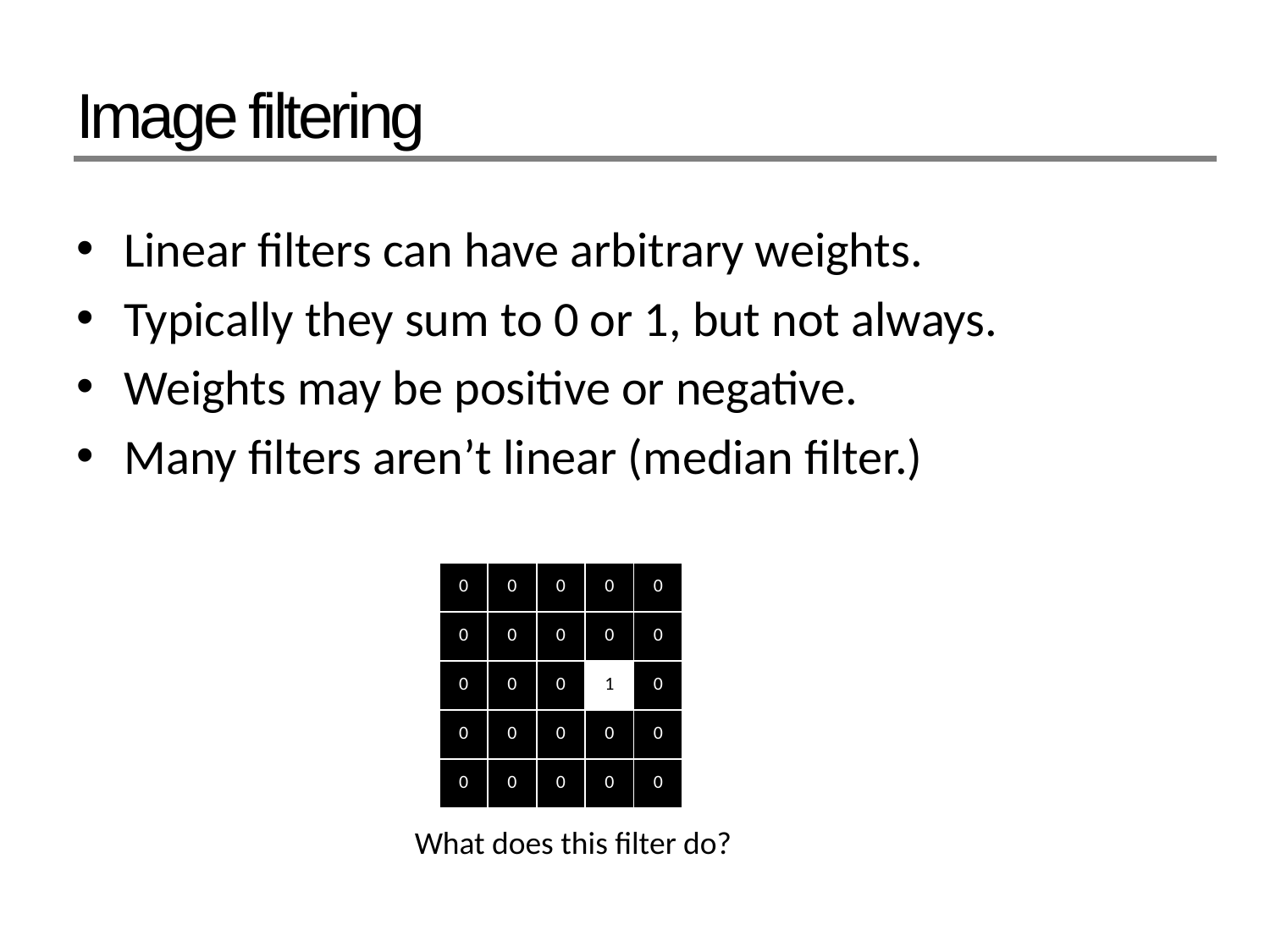

# Image filtering
Linear filters can have arbitrary weights.
Typically they sum to 0 or 1, but not always.
Weights may be positive or negative.
Many filters aren’t linear (median filter.)

| 0 | 0 | 0 | 0 | 0 |
| --- | --- | --- | --- | --- |
| 0 | 0 | 0 | 0 | 0 |
| 0 | 0 | 0 | 1 | 0 |
| 0 | 0 | 0 | 0 | 0 |
| 0 | 0 | 0 | 0 | 0 |
What does this filter do?